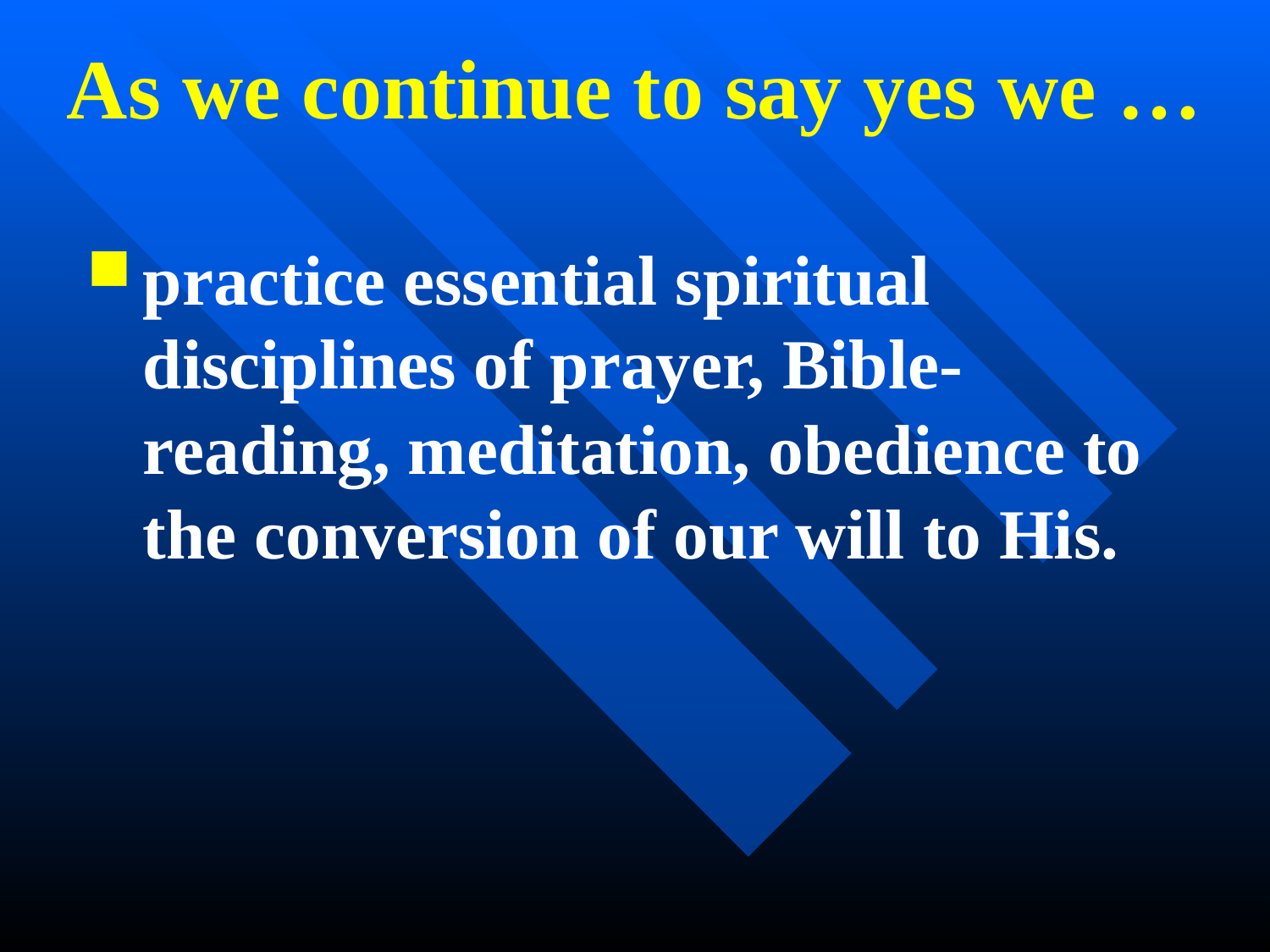

# As we continue to say yes we …
practice essential spiritual disciplines of prayer, Bible-reading, meditation, obedience to the conversion of our will to His.